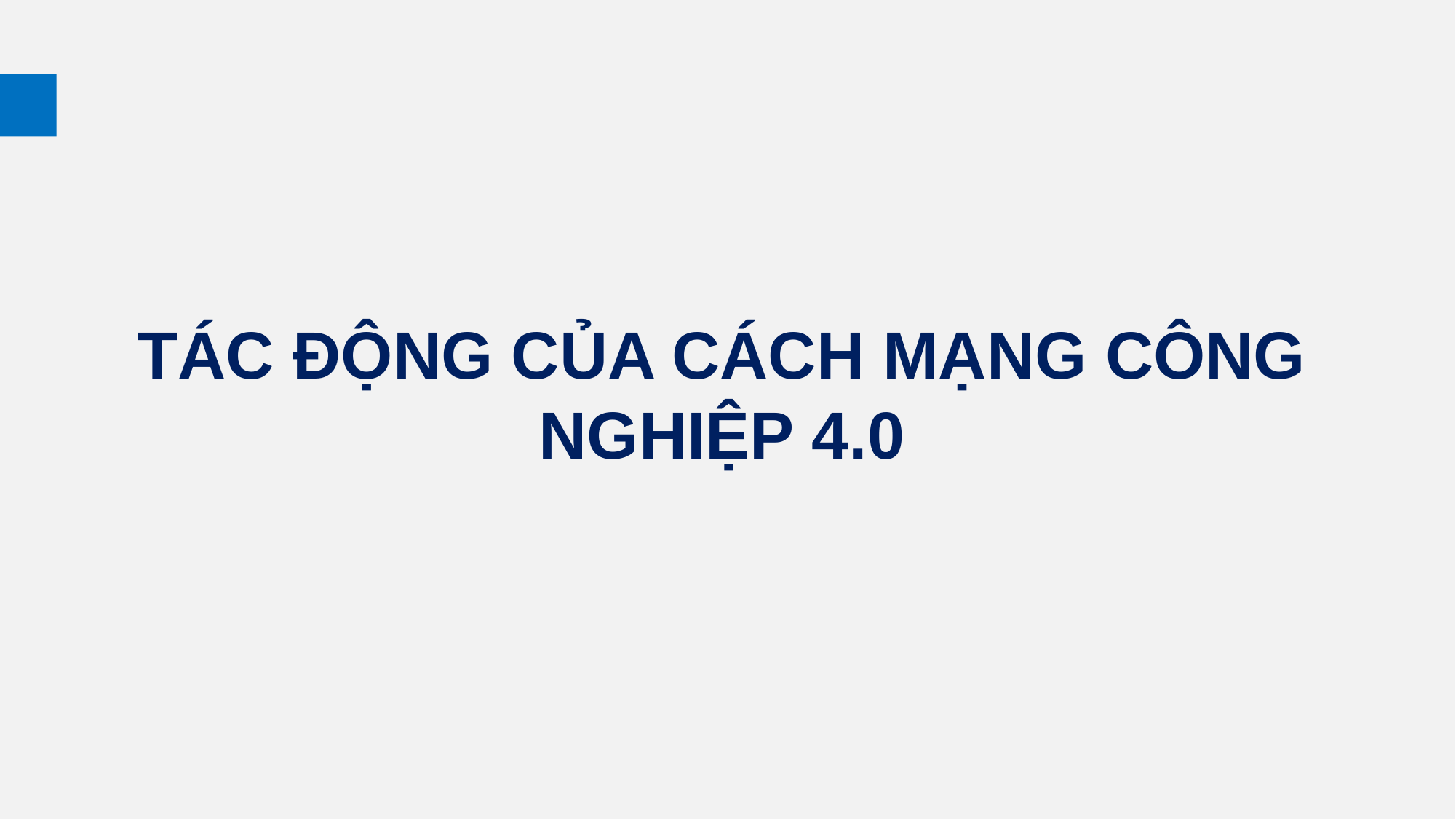

# TÁC ĐỘNG CỦA CÁCH MẠNG CÔNG NGHIỆP 4.0